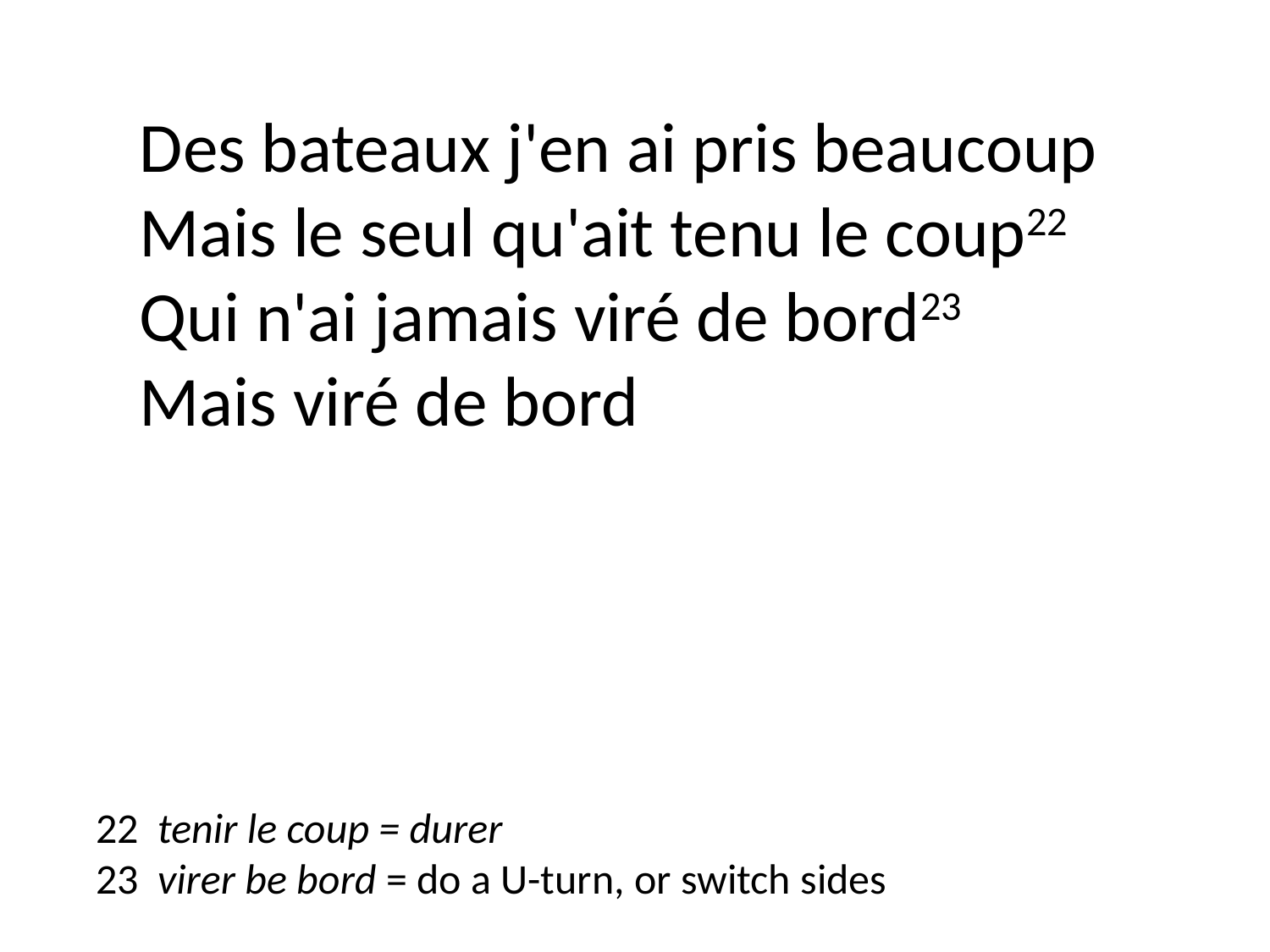

Des bateaux j'en ai pris beaucoup
Mais le seul qu'ait tenu le coup22
Qui n'ai jamais viré de bord23
Mais viré de bord
22  tenir le coup = durer
23  virer be bord = do a U-turn, or switch sides